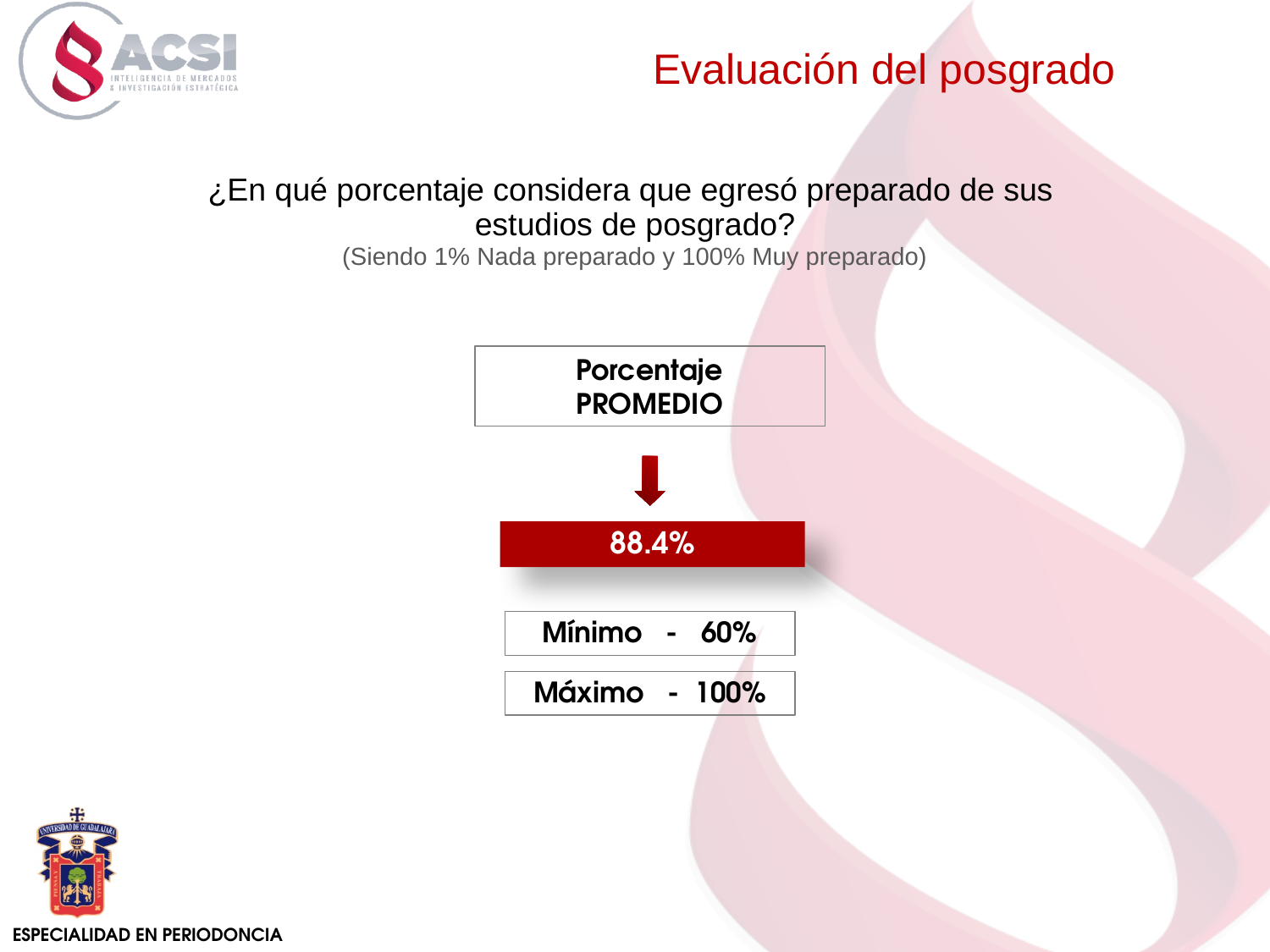

Evaluación del posgrado
¿En qué porcentaje considera que egresó preparado de sus
estudios de posgrado?
(Siendo 1% Nada preparado y 100% Muy preparado)
Porcentaje
PROMEDIO

88.4%
Mínimo   -   60%
Máximo   -  100%